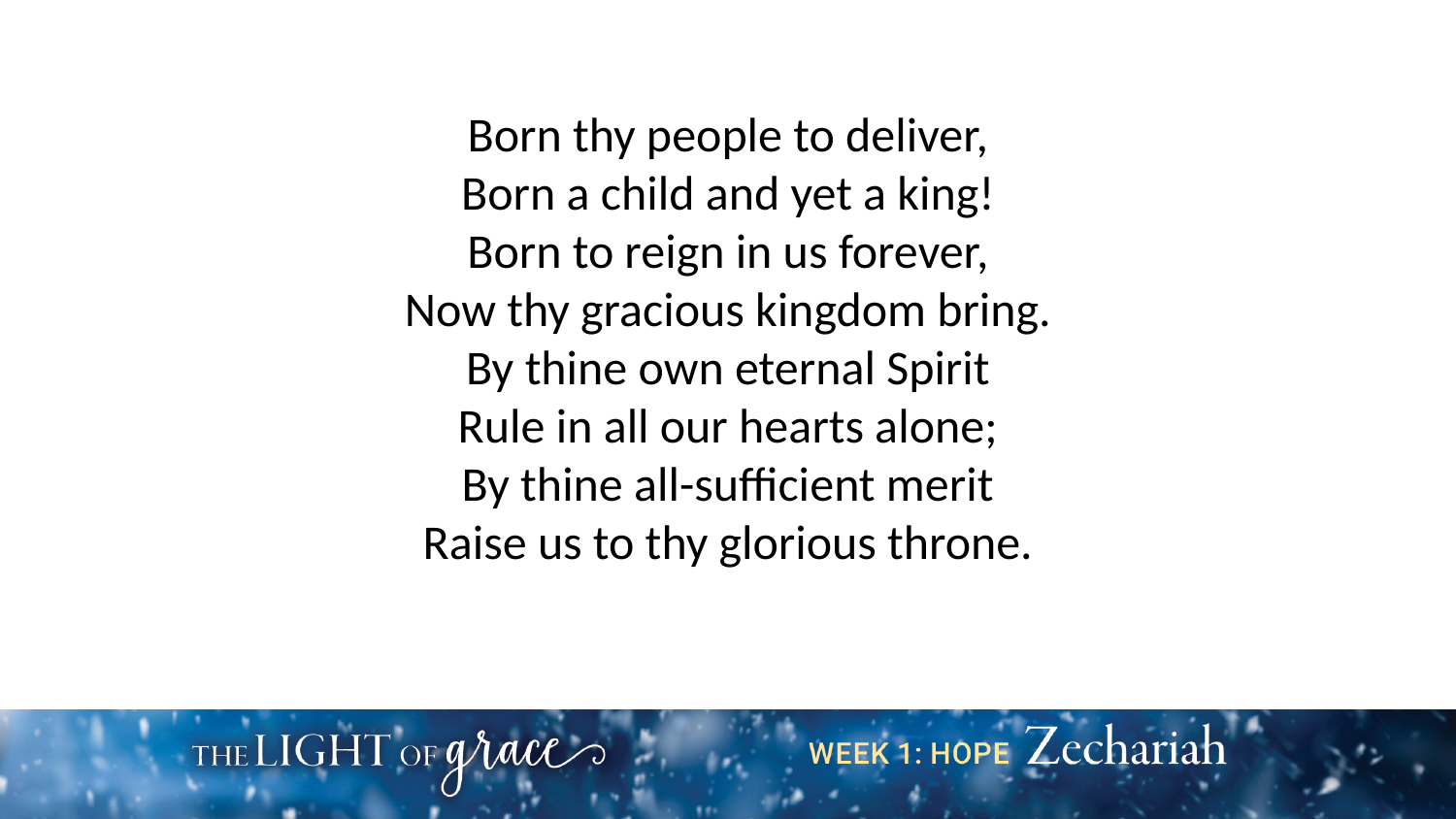

Born thy people to deliver,
Born a child and yet a king!
Born to reign in us forever,
Now thy gracious kingdom bring.
By thine own eternal Spirit
Rule in all our hearts alone;
By thine all-sufficient merit
Raise us to thy glorious throne.